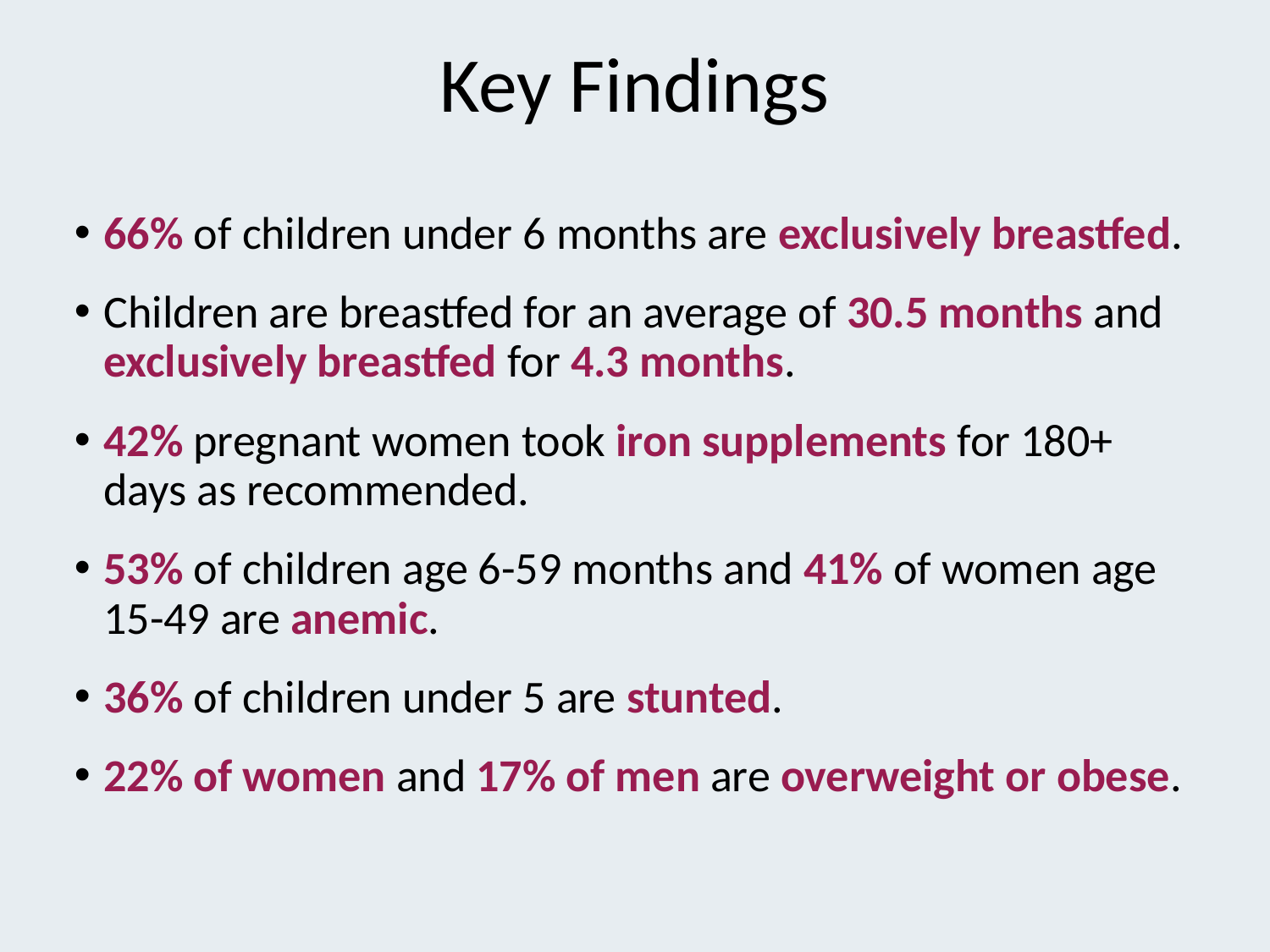

# Key Findings
66% of children under 6 months are exclusively breastfed.
Children are breastfed for an average of 30.5 months and exclusively breastfed for 4.3 months.
42% pregnant women took iron supplements for 180+ days as recommended.
53% of children age 6-59 months and 41% of women age 15-49 are anemic.
36% of children under 5 are stunted.
22% of women and 17% of men are overweight or obese.